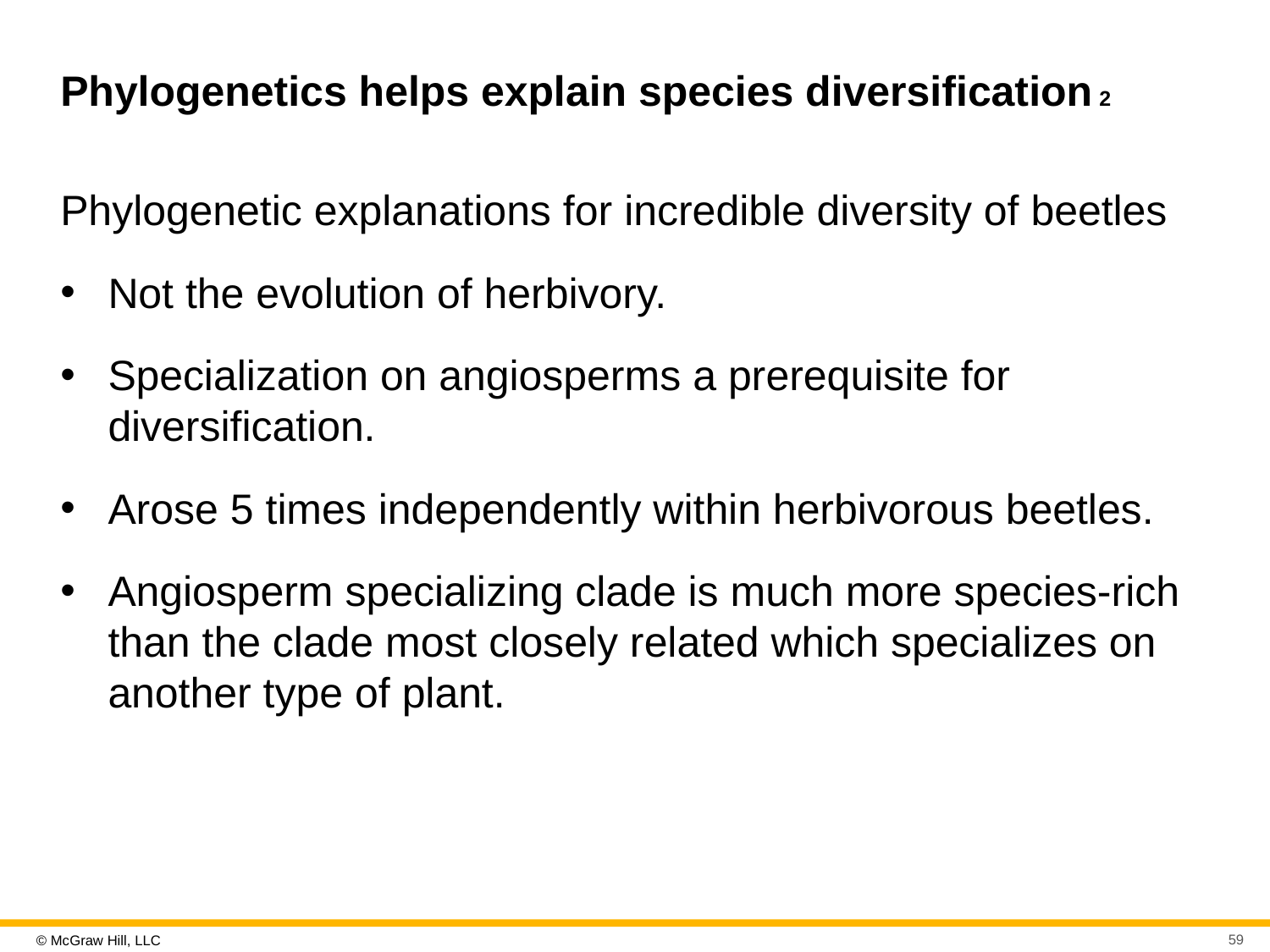

# Phylogenetics helps explain species diversification 2
Phylogenetic explanations for incredible diversity of beetles
Not the evolution of herbivory.
Specialization on angiosperms a prerequisite for diversification.
Arose 5 times independently within herbivorous beetles.
Angiosperm specializing clade is much more species-rich than the clade most closely related which specializes on another type of plant.
59